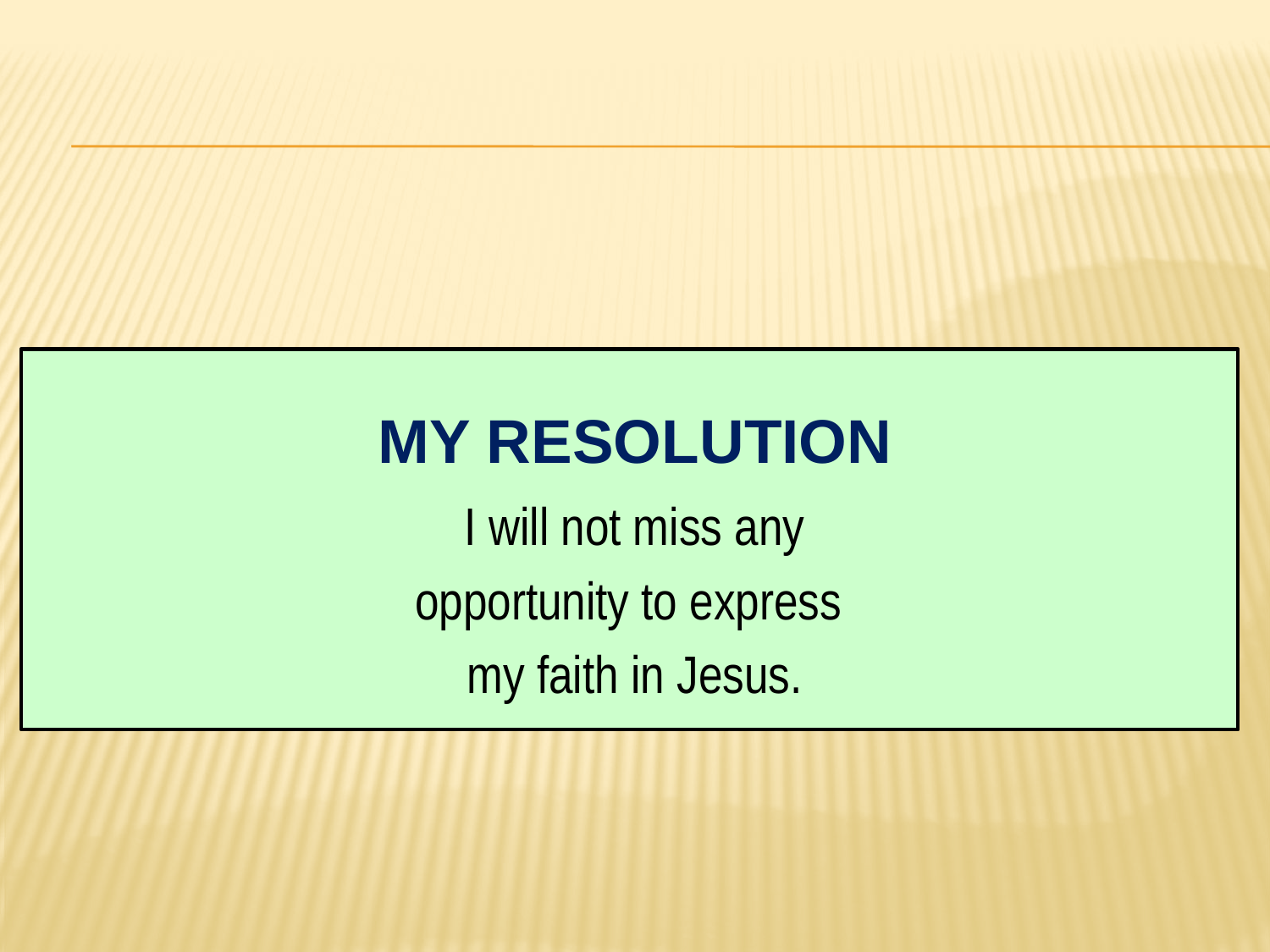

# My Resolution
I will not miss any
opportunity to express
my faith in Jesus.